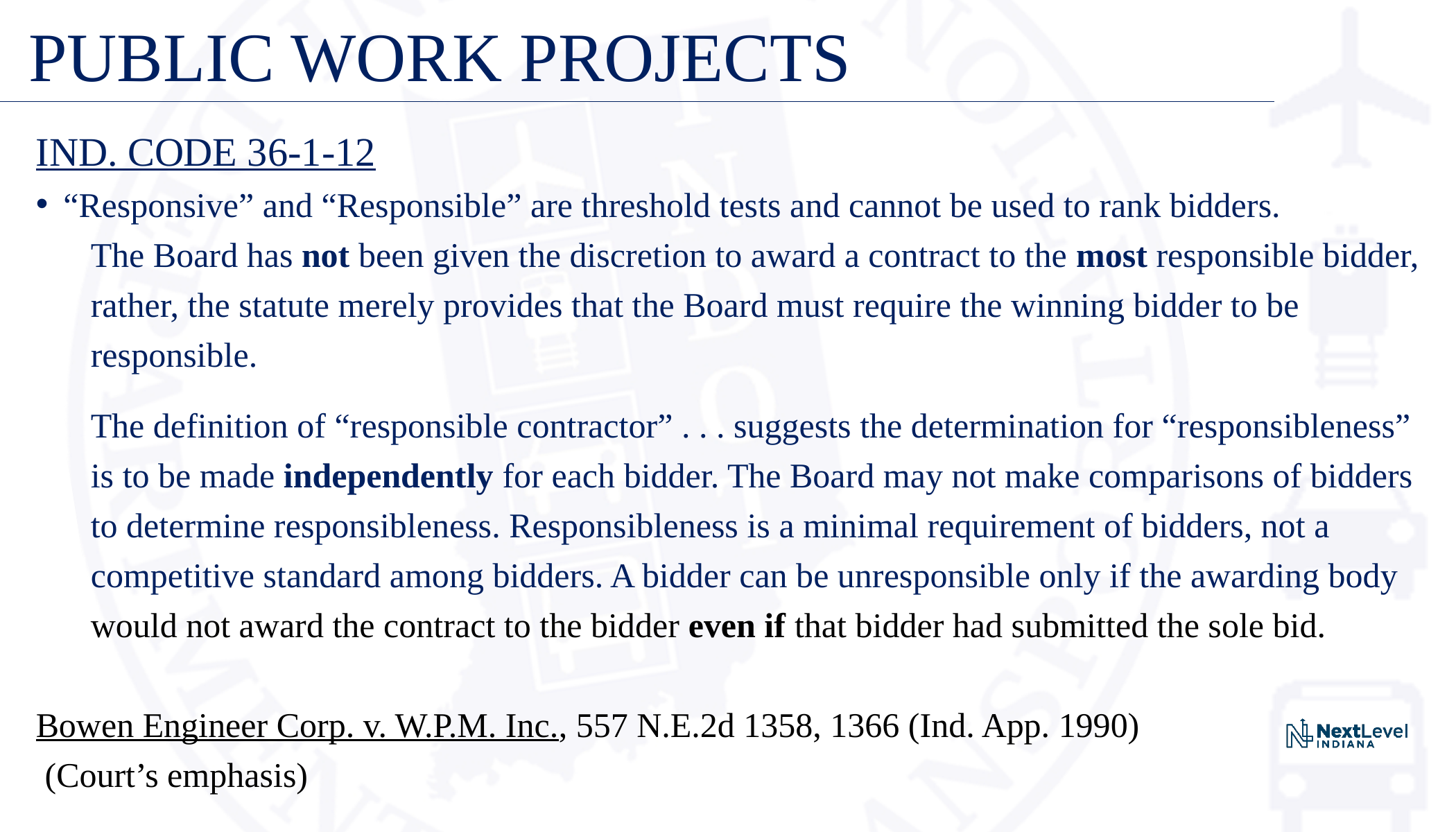

# PUBLIC WORK PROJECTS
IND. CODE 36-1-12
“Responsive” and “Responsible” are threshold tests and cannot be used to rank bidders.
The Board has not been given the discretion to award a contract to the most responsible bidder, rather, the statute merely provides that the Board must require the winning bidder to be responsible.

The definition of “responsible contractor” . . . suggests the determination for “responsibleness” is to be made independently for each bidder. The Board may not make comparisons of bidders to determine responsibleness. Responsibleness is a minimal requirement of bidders, not a competitive standard among bidders. A bidder can be unresponsible only if the awarding body would not award the contract to the bidder even if that bidder had submitted the sole bid.

Bowen Engineer Corp. v. W.P.M. Inc., 557 N.E.2d 1358, 1366 (Ind. App. 1990)
 (Court’s emphasis)